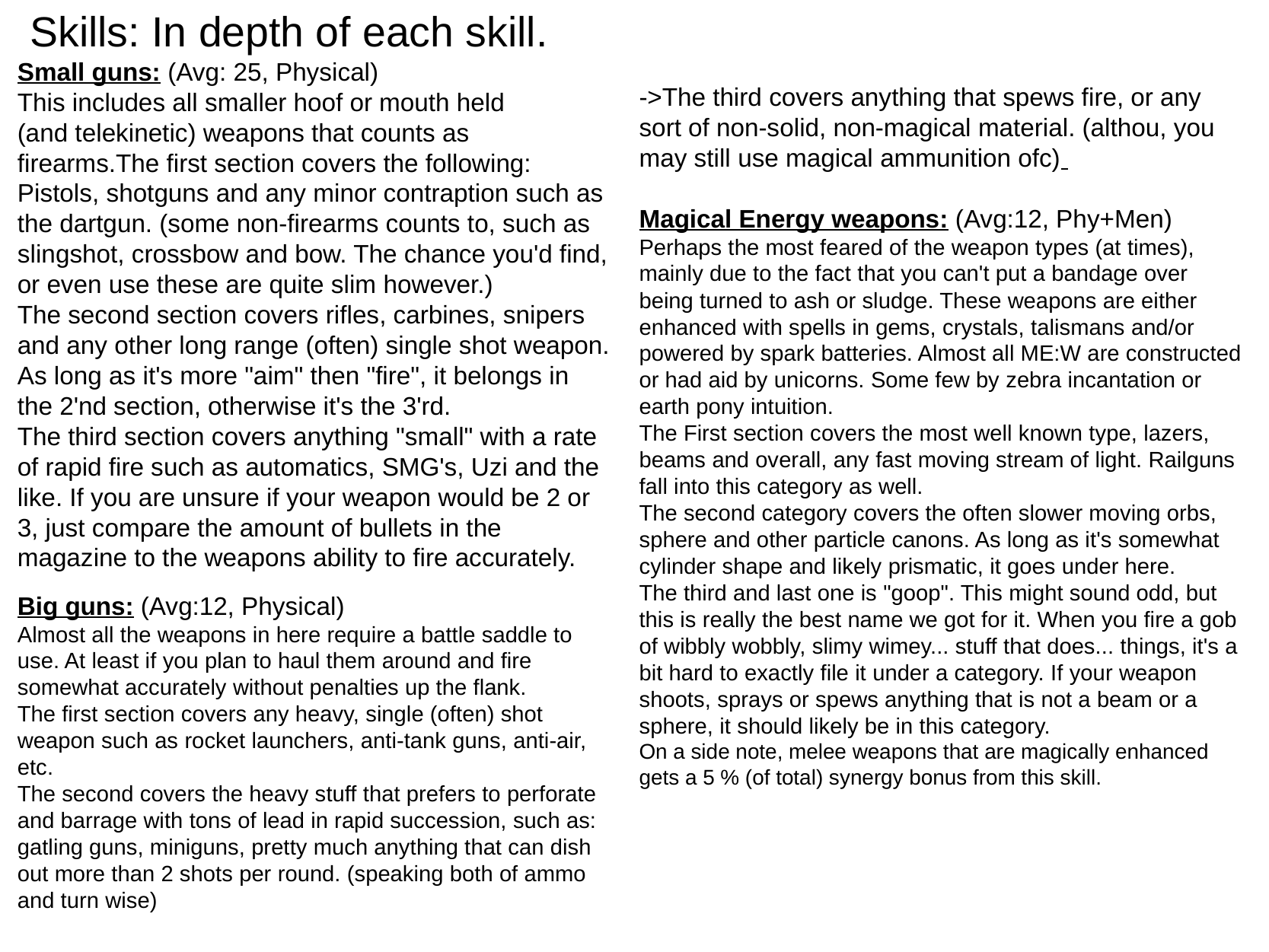

# Skills: In depth of each skill.
Small guns: (Avg: 25, Physical)
This includes all smaller hoof or mouth held (and telekinetic) weapons that counts as firearms.The first section covers the following: Pistols, shotguns and any minor contraption such as the dartgun. (some non-firearms counts to, such as slingshot, crossbow and bow. The chance you'd find, or even use these are quite slim however.)
The second section covers rifles, carbines, snipers and any other long range (often) single shot weapon. As long as it's more "aim" then "fire", it belongs in the 2'nd section, otherwise it's the 3'rd.
The third section covers anything "small" with a rate of rapid fire such as automatics, SMG's, Uzi and the like. If you are unsure if your weapon would be 2 or 3, just compare the amount of bullets in the magazine to the weapons ability to fire accurately.

Big guns: (Avg:12, Physical)
Almost all the weapons in here require a battle saddle to use. At least if you plan to haul them around and fire somewhat accurately without penalties up the flank.
The first section covers any heavy, single (often) shot weapon such as rocket launchers, anti-tank guns, anti-air, etc.
The second covers the heavy stuff that prefers to perforate and barrage with tons of lead in rapid succession, such as: gatling guns, miniguns, pretty much anything that can dish out more than 2 shots per round. (speaking both of ammo and turn wise)

->The third covers anything that spews fire, or any sort of non-solid, non-magical material. (althou, you may still use magical ammunition ofc)

Magical Energy weapons: (Avg:12, Phy+Men)
Perhaps the most feared of the weapon types (at times), mainly due to the fact that you can't put a bandage over being turned to ash or sludge. These weapons are either enhanced with spells in gems, crystals, talismans and/or powered by spark batteries. Almost all ME:W are constructed or had aid by unicorns. Some few by zebra incantation or earth pony intuition.
The First section covers the most well known type, lazers, beams and overall, any fast moving stream of light. Railguns fall into this category as well.
The second category covers the often slower moving orbs, sphere and other particle canons. As long as it's somewhat cylinder shape and likely prismatic, it goes under here.
The third and last one is "goop". This might sound odd, but this is really the best name we got for it. When you fire a gob of wibbly wobbly, slimy wimey... stuff that does... things, it's a bit hard to exactly file it under a category. If your weapon shoots, sprays or spews anything that is not a beam or a sphere, it should likely be in this category.
On a side note, melee weapons that are magically enhanced gets a 5 % (of total) synergy bonus from this skill.